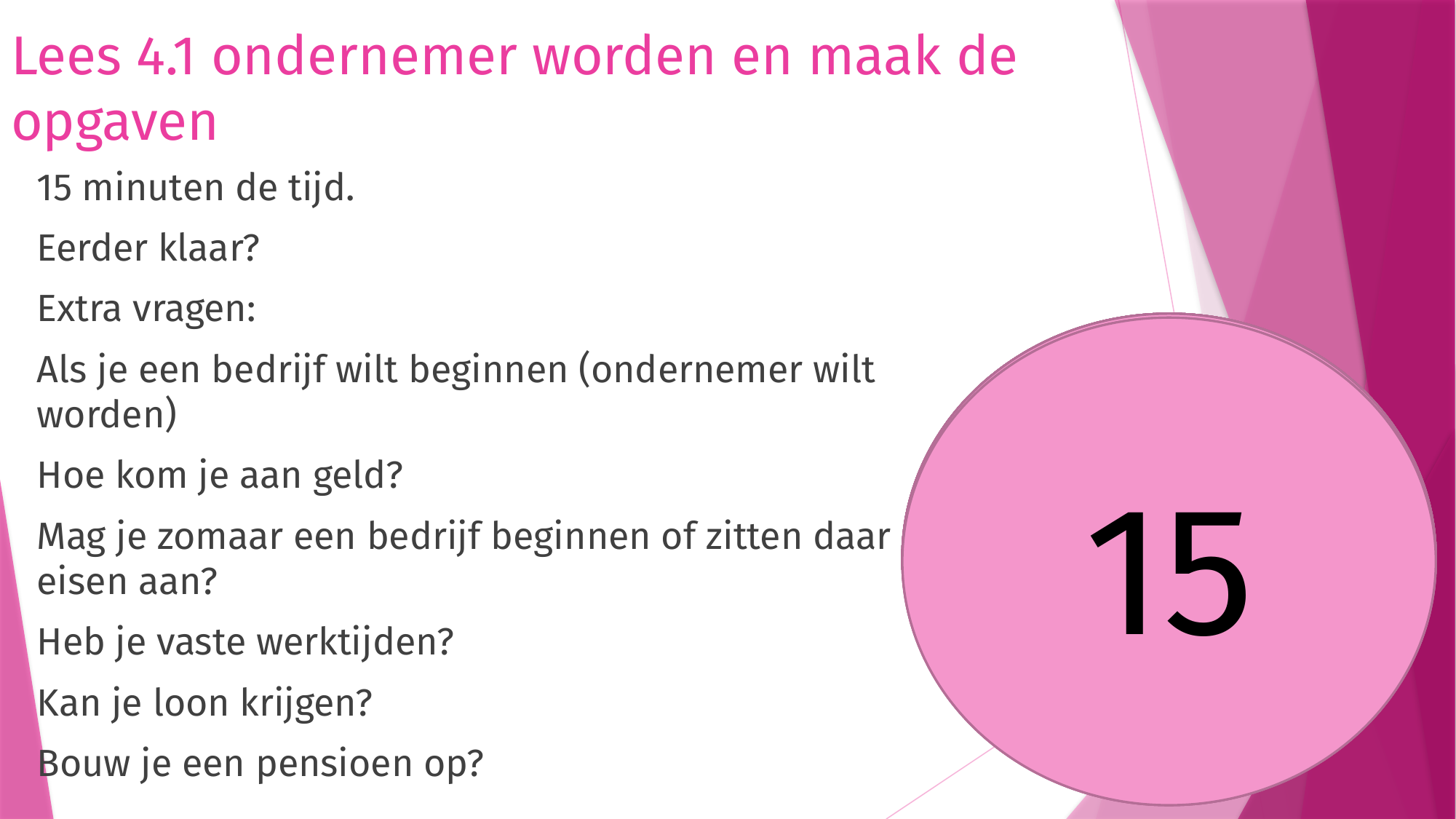

# Lees 4.1 ondernemer worden en maak de opgaven
15 minuten de tijd.
Eerder klaar?
Extra vragen:
Als je een bedrijf wilt beginnen (ondernemer wilt worden)
Hoe kom je aan geld?
Mag je zomaar een bedrijf beginnen of zitten daar eisen aan?
Heb je vaste werktijden?
Kan je loon krijgen?
Bouw je een pensioen op?

13
9
10
8
5
6
7
4
3
1
2
12
15
14
11